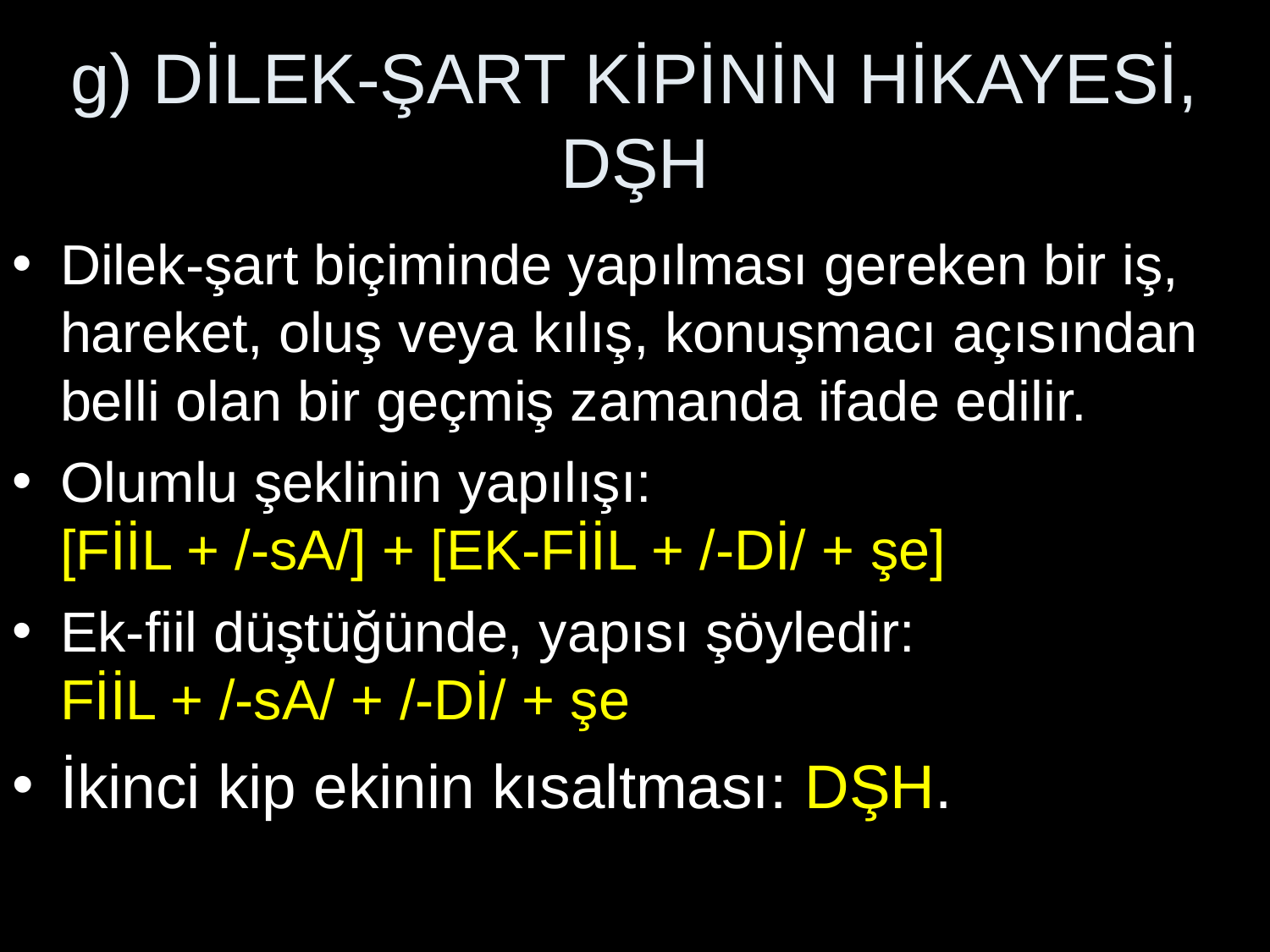

# g) DİLEK-ŞART KİPİNİN HİKAYESİ, DŞH
Dilek-şart biçiminde yapılması gereken bir iş, hareket, oluş veya kılış, konuşmacı açısından belli olan bir geçmiş zamanda ifade edilir.
Olumlu şeklinin yapılışı:
[FİİL + /-sA/] + [EK-FİİL + /-Dİ/ + şe]
Ek-fiil düştüğünde, yapısı şöyledir:
FİİL + /-sA/ + /-Dİ/ + şe
İkinci kip ekinin kısaltması: DŞH.